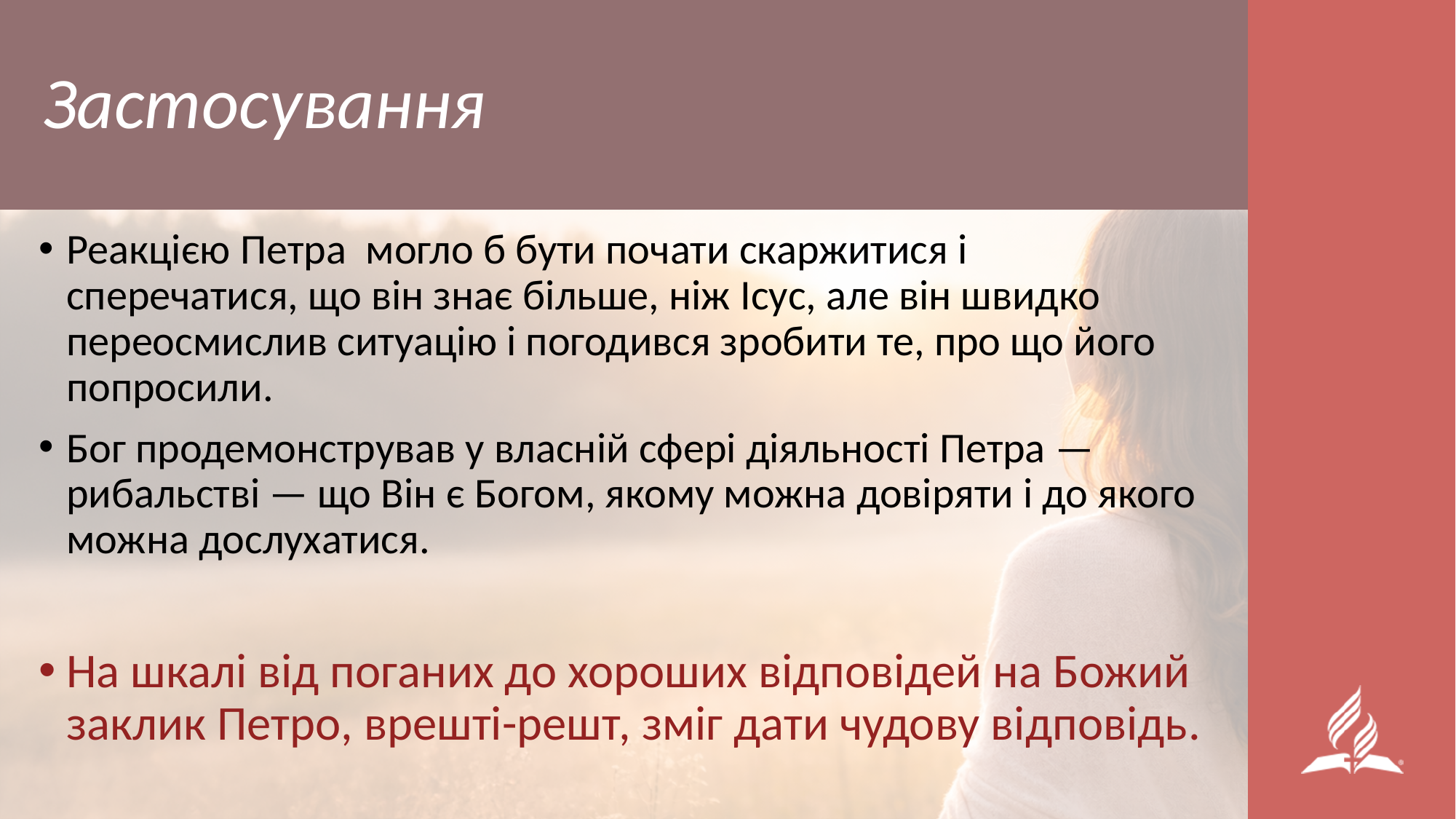

# Застосування
Реакцією Петра  могло б бути почати скаржитися і сперечатися, що він знає більше, ніж Ісус, але він швидко переосмислив ситуацію і погодився зробити те, про що його попросили.
Бог продемонстрував у власній сфері діяльності Петра — рибальстві — що Він є Богом, якому можна довіряти і до якого можна дослухатися.

На шкалі від поганих до хороших відповідей на Божий заклик Петро, врешті-решт, зміг дати чудову відповідь.